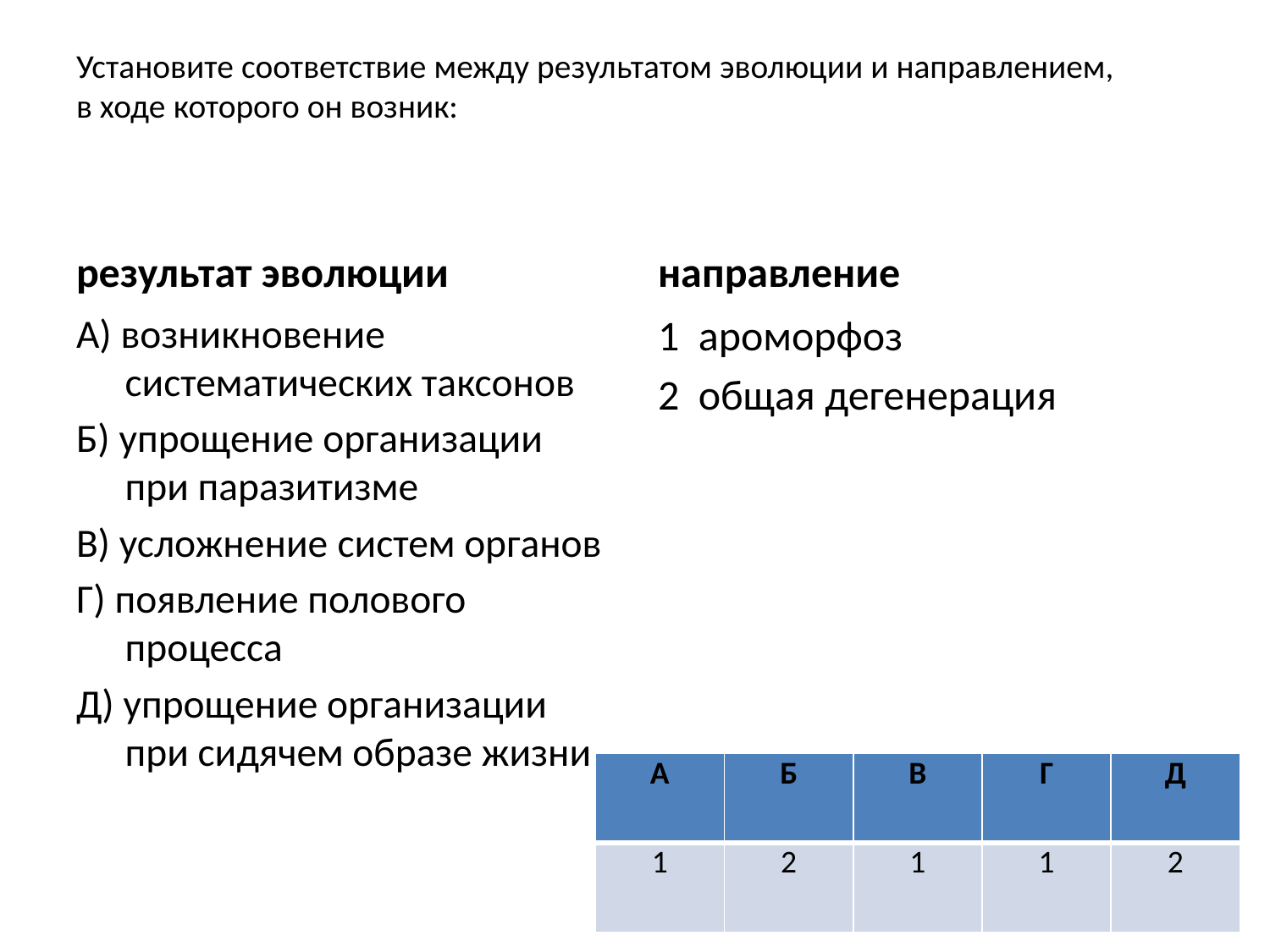

# Установите соответствие между результатом эволюции и направлением, в ходе которого он возник:
результат эволюции
направление
А) возникновение систематических таксонов
Б) упрощение организации при паразитизме
В) усложнение систем органов
Г) появление полового процесса
Д) упрощение организации при сидячем образе жизни

1  ароморфоз
2  общая дегенерация
| А | Б | В | Г | Д |
| --- | --- | --- | --- | --- |
| 1 | 2 | 1 | 1 | 2 |